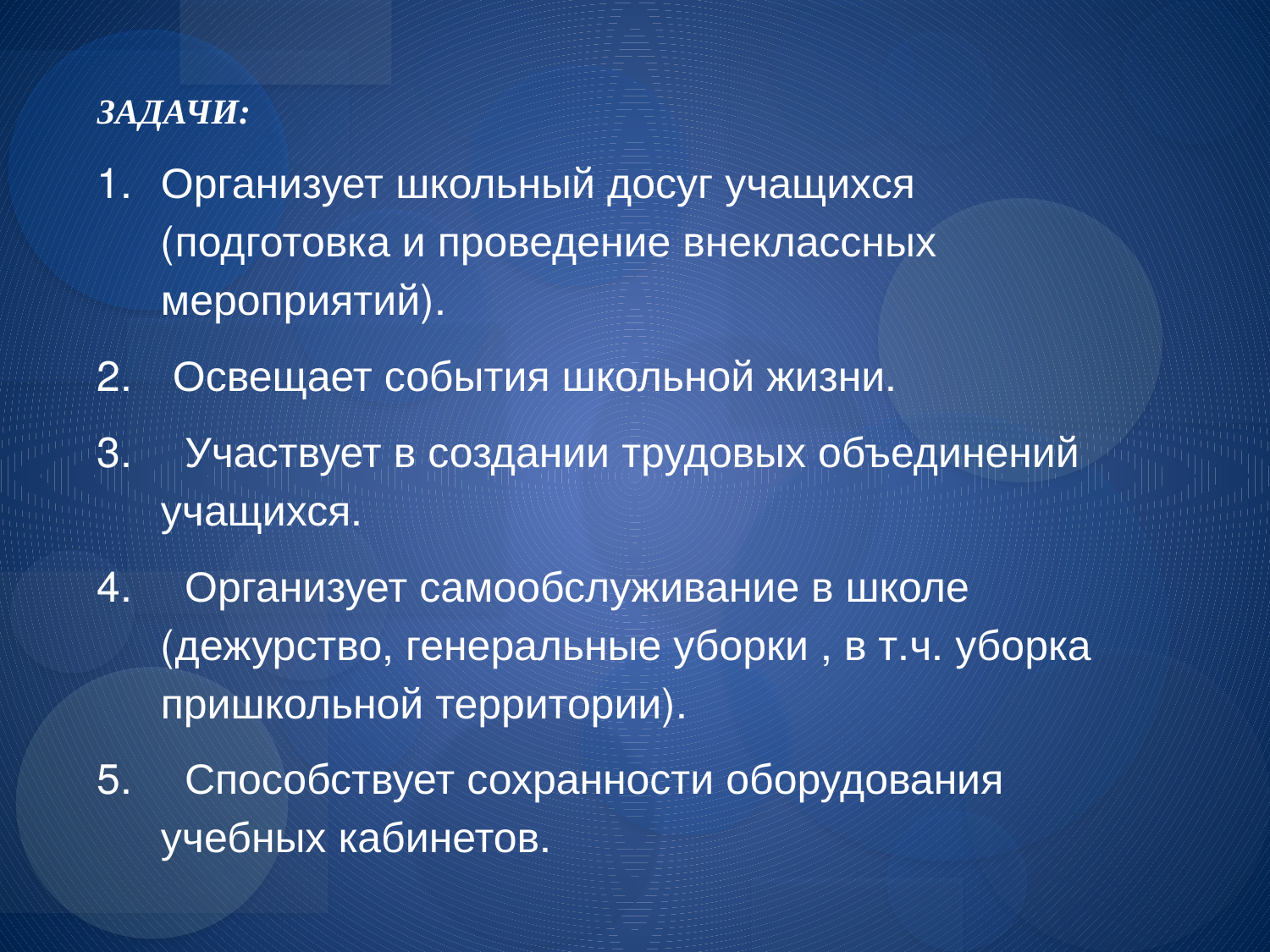

ЗАДАЧИ:
Организует школьный досуг учащихся (подготовка и проведение внеклассных мероприятий).
 Освещает события школьной жизни.
  Участвует в создании трудовых объединений учащихся.
  Организует самообслуживание в школе (дежурство, генеральные уборки , в т.ч. уборка пришкольной территории).
  Способствует сохранности оборудования учебных кабинетов.